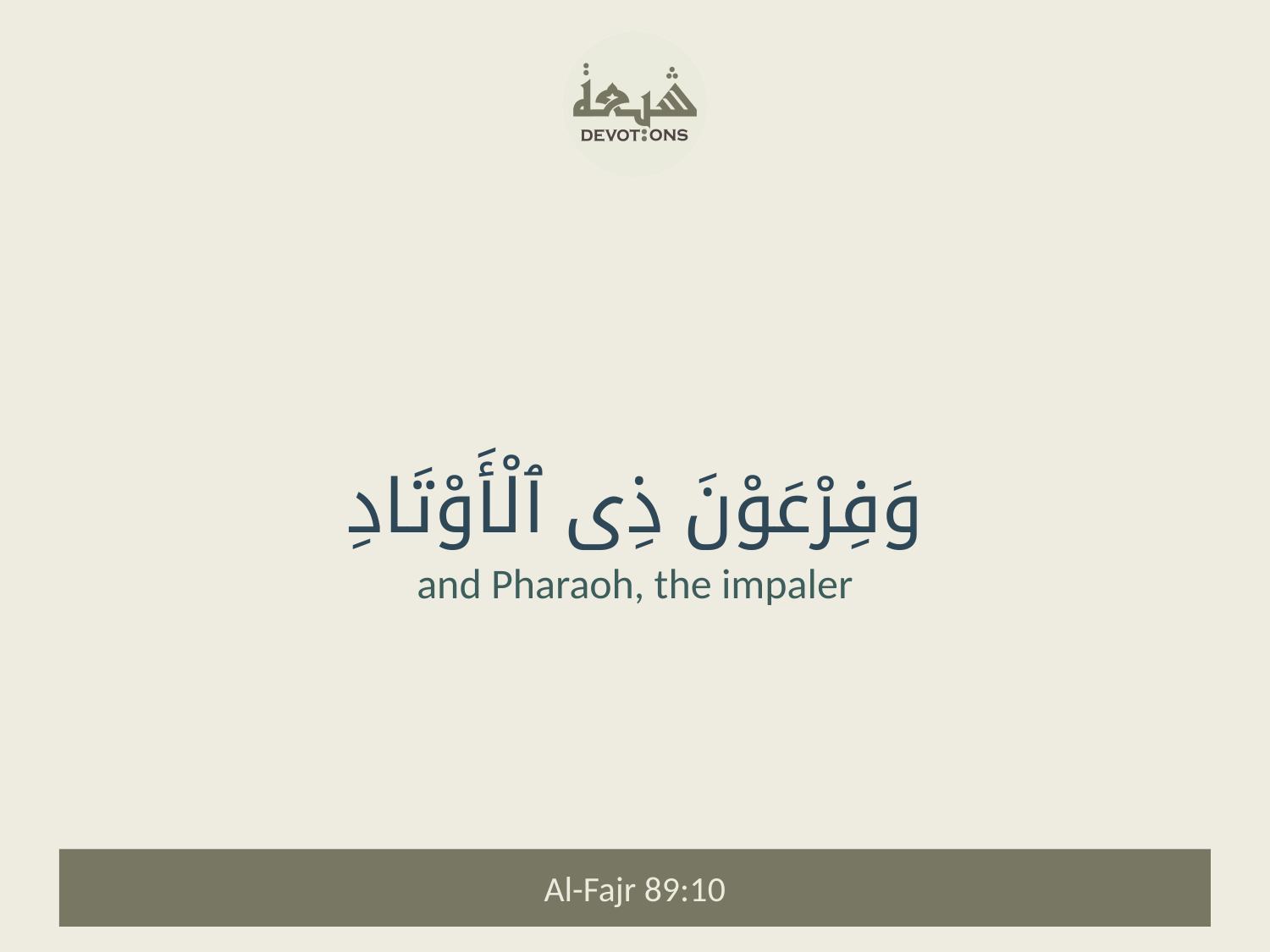

وَفِرْعَوْنَ ذِى ٱلْأَوْتَادِ
and Pharaoh, the impaler
Al-Fajr 89:10